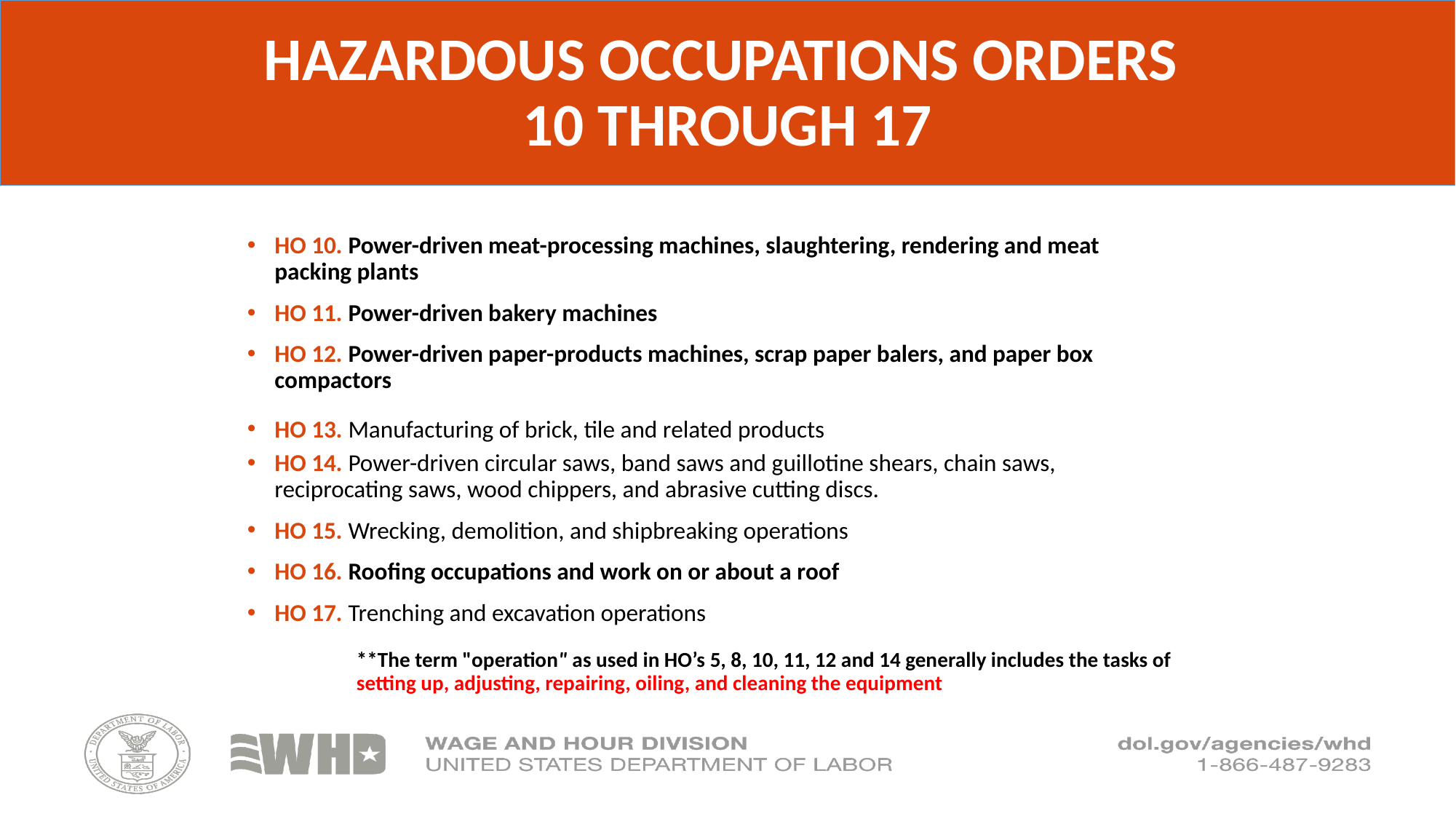

# HAZARDOUS OCCUPATIONS ORDERS 10 THROUGH 17
HO 10. Power-driven meat-processing machines, slaughtering, rendering and meat packing plants
HO 11. Power-driven bakery machines
HO 12. Power-driven paper-products machines, scrap paper balers, and paper box compactors
HO 13. Manufacturing of brick, tile and related products
HO 14. Power-driven circular saws, band saws and guillotine shears, chain saws, reciprocating saws, wood chippers, and abrasive cutting discs.
HO 15. Wrecking, demolition, and shipbreaking operations
HO 16. Roofing occupations and work on or about a roof
HO 17. Trenching and excavation operations
	**The term "operation" as used in HO’s 5, 8, 10, 11, 12 and 14 generally includes the tasks of 	setting up, adjusting, repairing, oiling, and cleaning the equipment